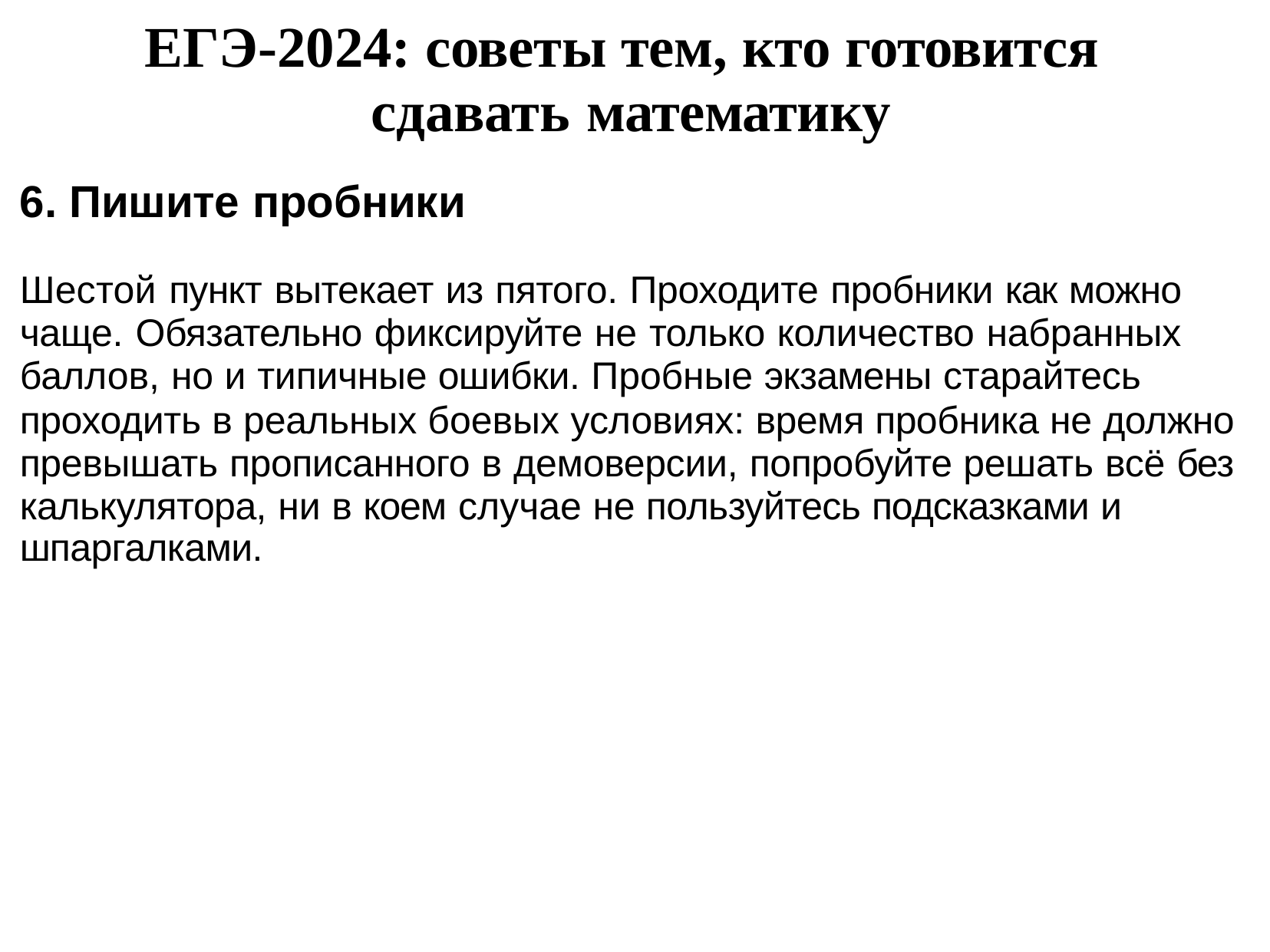

# ЕГЭ-2024: советы тем, кто готовится  сдавать	математику
6. Пишите пробники
Шестой пункт вытекает из пятого. Проходите пробники как можно  чаще. Обязательно фиксируйте не только количество набранных  баллов, но и типичные ошибки. Пробные экзамены старайтесь
проходить в реальных боевых условиях: время пробника не должно  превышать прописанного в демоверсии, попробуйте решать всё без  калькулятора, ни в коем случае не пользуйтесь подсказками и
шпаргалками.